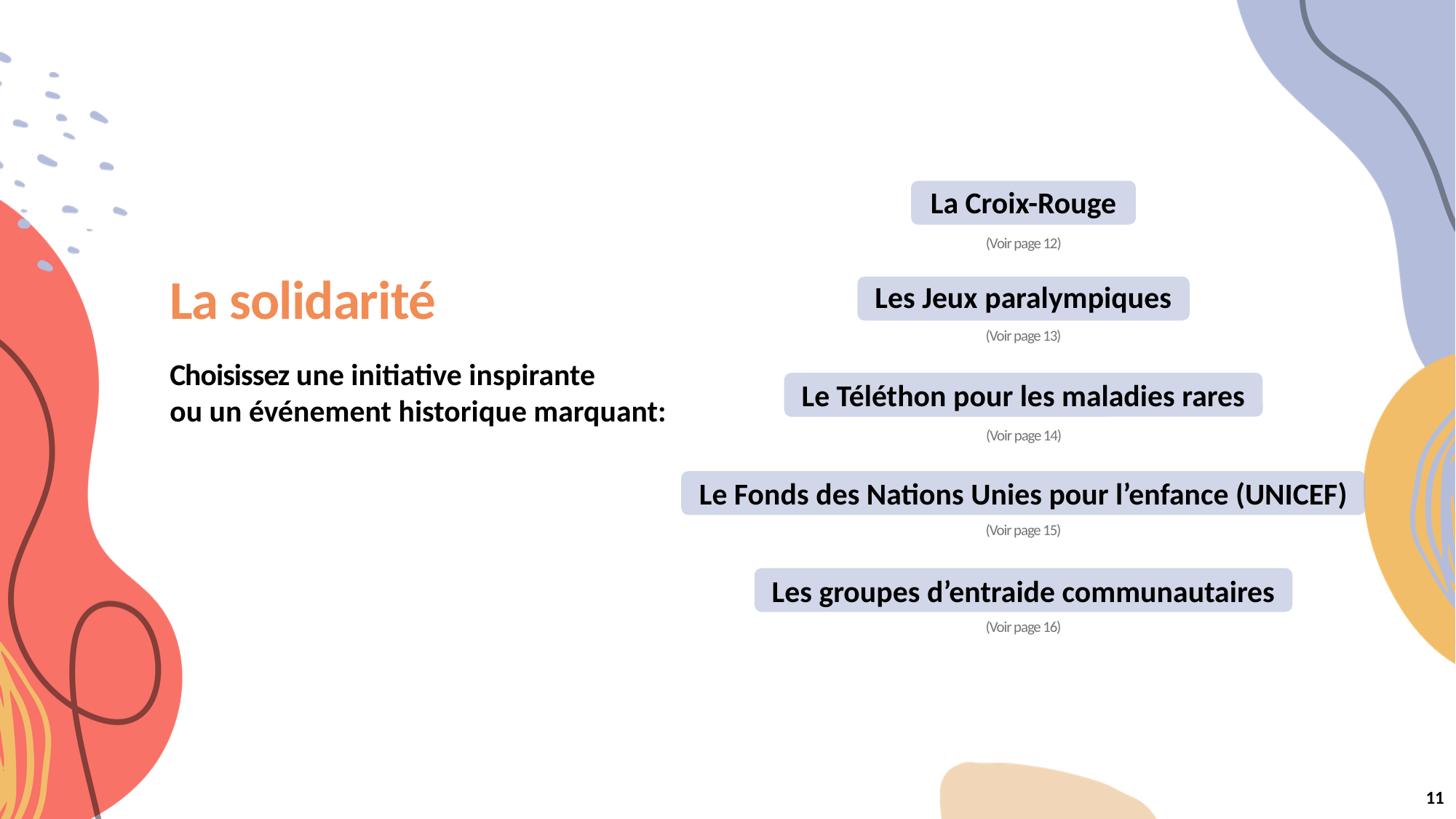

La Croix-Rouge

(Voir page 12)
La solidarité
Les Jeux paralympiques

(Voir page 13)
Choisissez une initiative inspirante
ou un événement historique marquant:
Le Téléthon pour les maladies rares

(Voir page 14)
Le Fonds des Nations Unies pour l’enfance (UNICEF)

(Voir page 15)
Les groupes d’entraide communautaires

(Voir page 16)
11